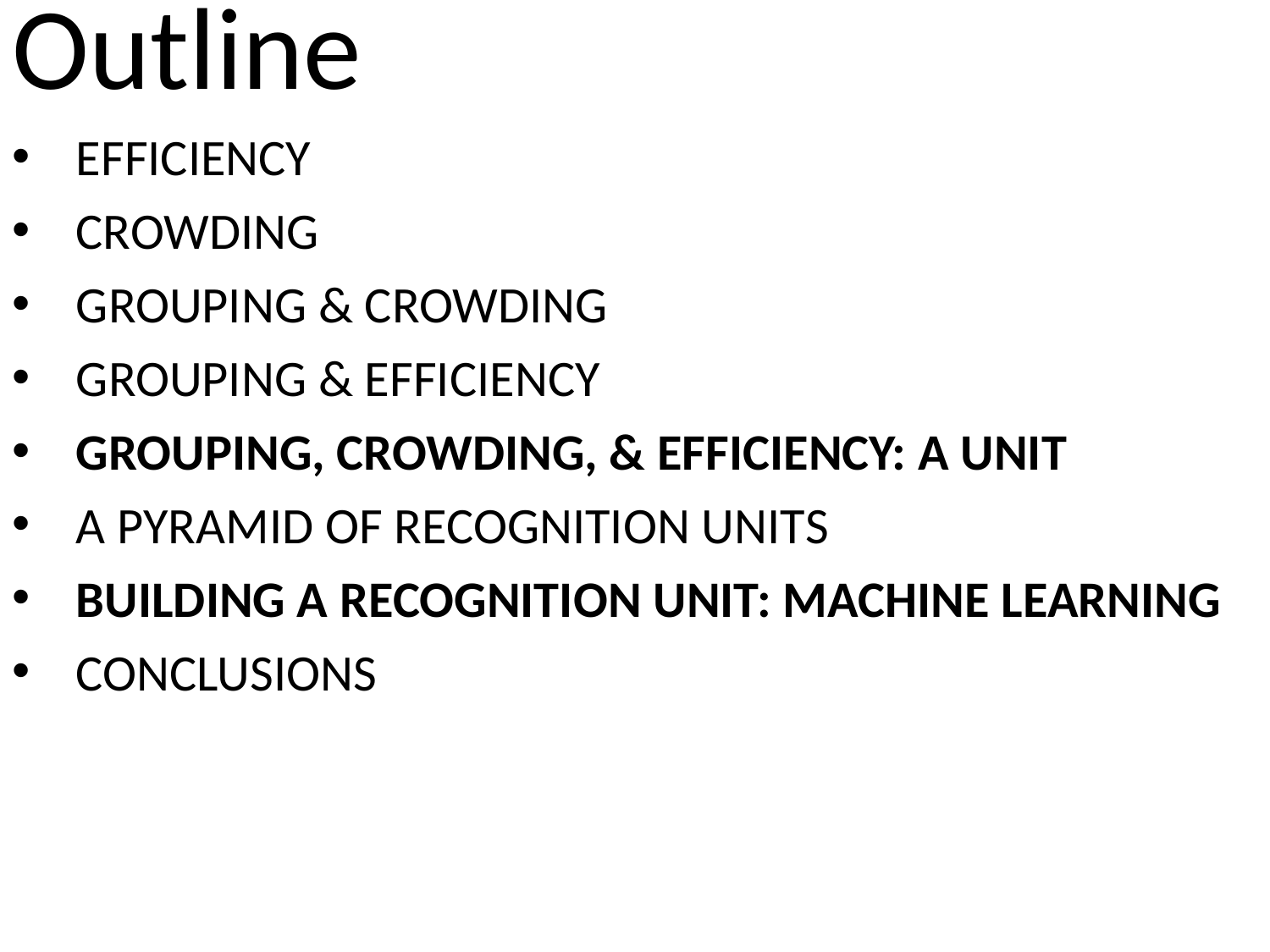

Outline
EFFICIENCY
CROWDING
GROUPING & CROWDING
GROUPING & EFFICIENCY
GROUPING, CROWDING, & EFFICIENCY: A UNIT
A PYRAMID OF RECOGNITION UNITS
BUILDING A RECOGNITION UNIT: MACHINE LEARNING
CONCLUSIONS